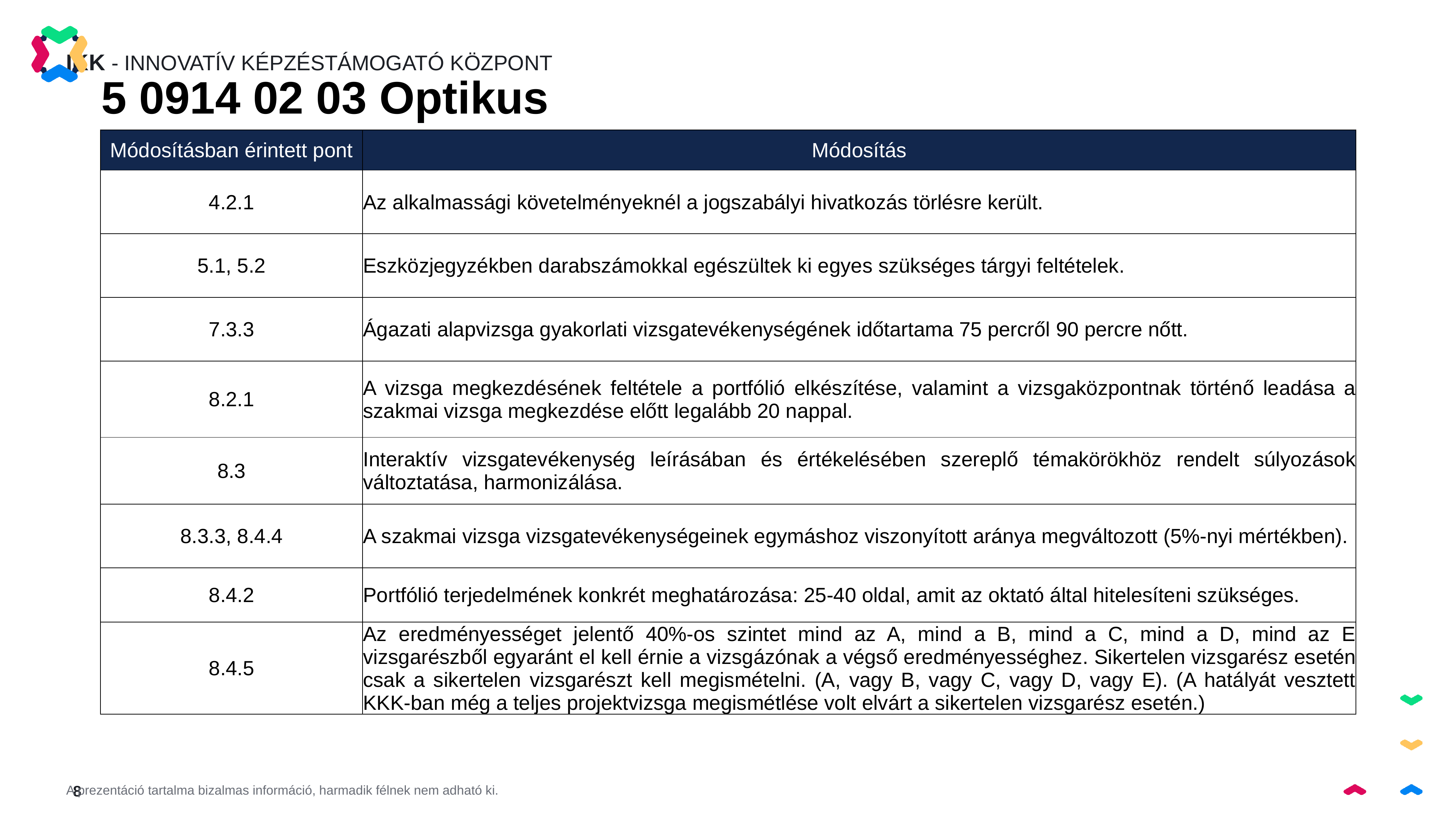

5 0914 02 03 Optikus
| Módosításban érintett pont | Módosítás |
| --- | --- |
| 4.2.1 | Az alkalmassági követelményeknél a jogszabályi hivatkozás törlésre került. |
| 5.1, 5.2 | Eszközjegyzékben darabszámokkal egészültek ki egyes szükséges tárgyi feltételek. |
| 7.3.3 | Ágazati alapvizsga gyakorlati vizsgatevékenységének időtartama 75 percről 90 percre nőtt. |
| 8.2.1 | A vizsga megkezdésének feltétele a portfólió elkészítése, valamint a vizsgaközpontnak történő leadása a szakmai vizsga megkezdése előtt legalább 20 nappal. |
| 8.3 | Interaktív vizsgatevékenység leírásában és értékelésében szereplő témakörökhöz rendelt súlyozások változtatása, harmonizálása. |
| 8.3.3, 8.4.4 | A szakmai vizsga vizsgatevékenységeinek egymáshoz viszonyított aránya megváltozott (5%-nyi mértékben). |
| 8.4.2 | Portfólió terjedelmének konkrét meghatározása: 25-40 oldal, amit az oktató által hitelesíteni szükséges. |
| 8.4.5 | Az eredményességet jelentő 40%-os szintet mind az A, mind a B, mind a C, mind a D, mind az E vizsgarészből egyaránt el kell érnie a vizsgázónak a végső eredményességhez. Sikertelen vizsgarész esetén csak a sikertelen vizsgarészt kell megismételni. (A, vagy B, vagy C, vagy D, vagy E). (A hatályát vesztett KKK-ban még a teljes projektvizsga megismétlése volt elvárt a sikertelen vizsgarész esetén.) |